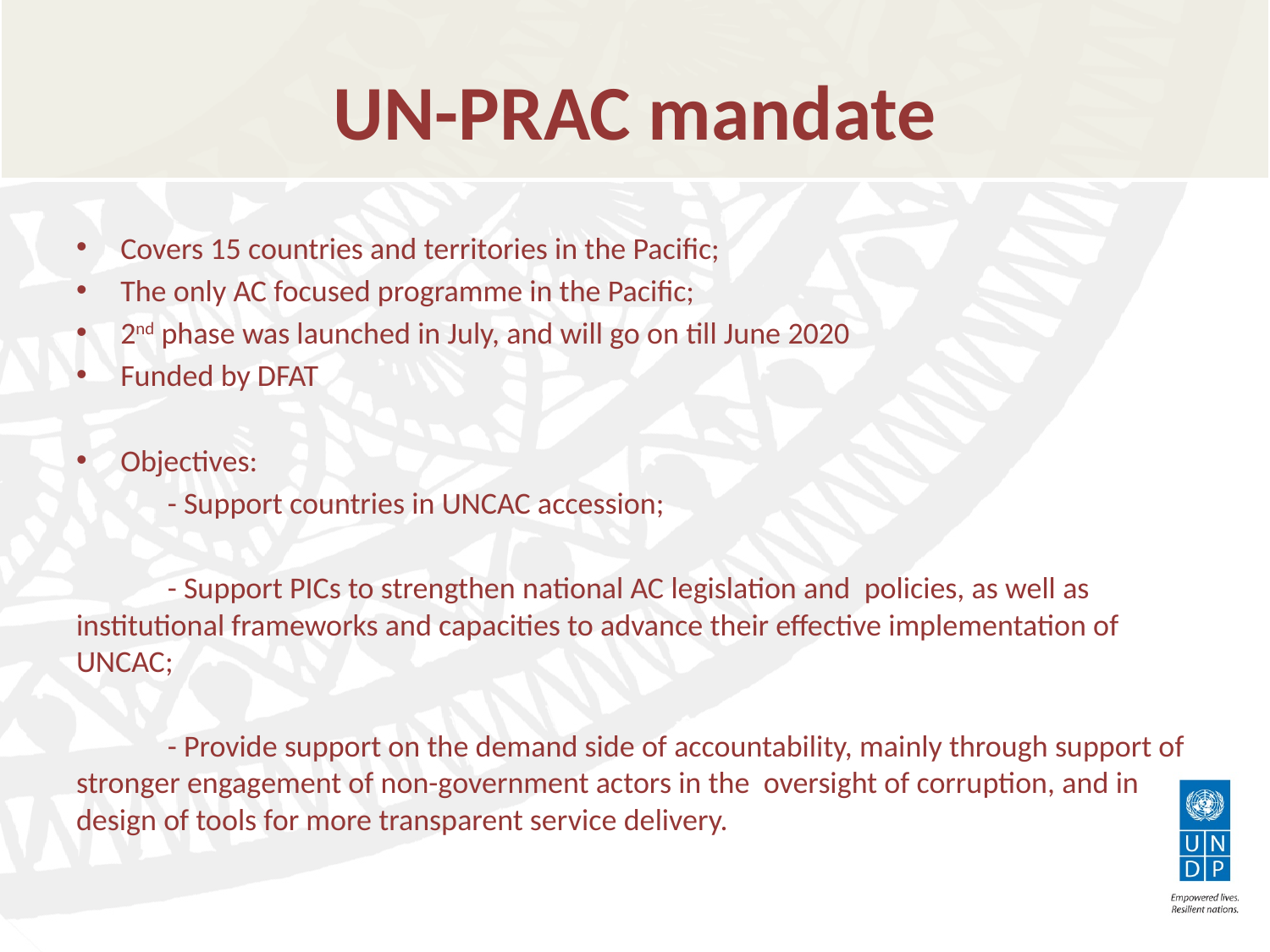

# UN-PRAC mandate
Covers 15 countries and territories in the Pacific;
The only AC focused programme in the Pacific;
2nd phase was launched in July, and will go on till June 2020
Funded by DFAT

Objectives:
 	- Support countries in UNCAC accession;

	- Support PICs to strengthen national AC legislation and  policies, as well as institutional frameworks and capacities to advance their effective implementation of UNCAC;

	- Provide support on the demand side of accountability, mainly through support of stronger engagement of non-government actors in the  oversight of corruption, and in design of tools for more transparent service delivery.